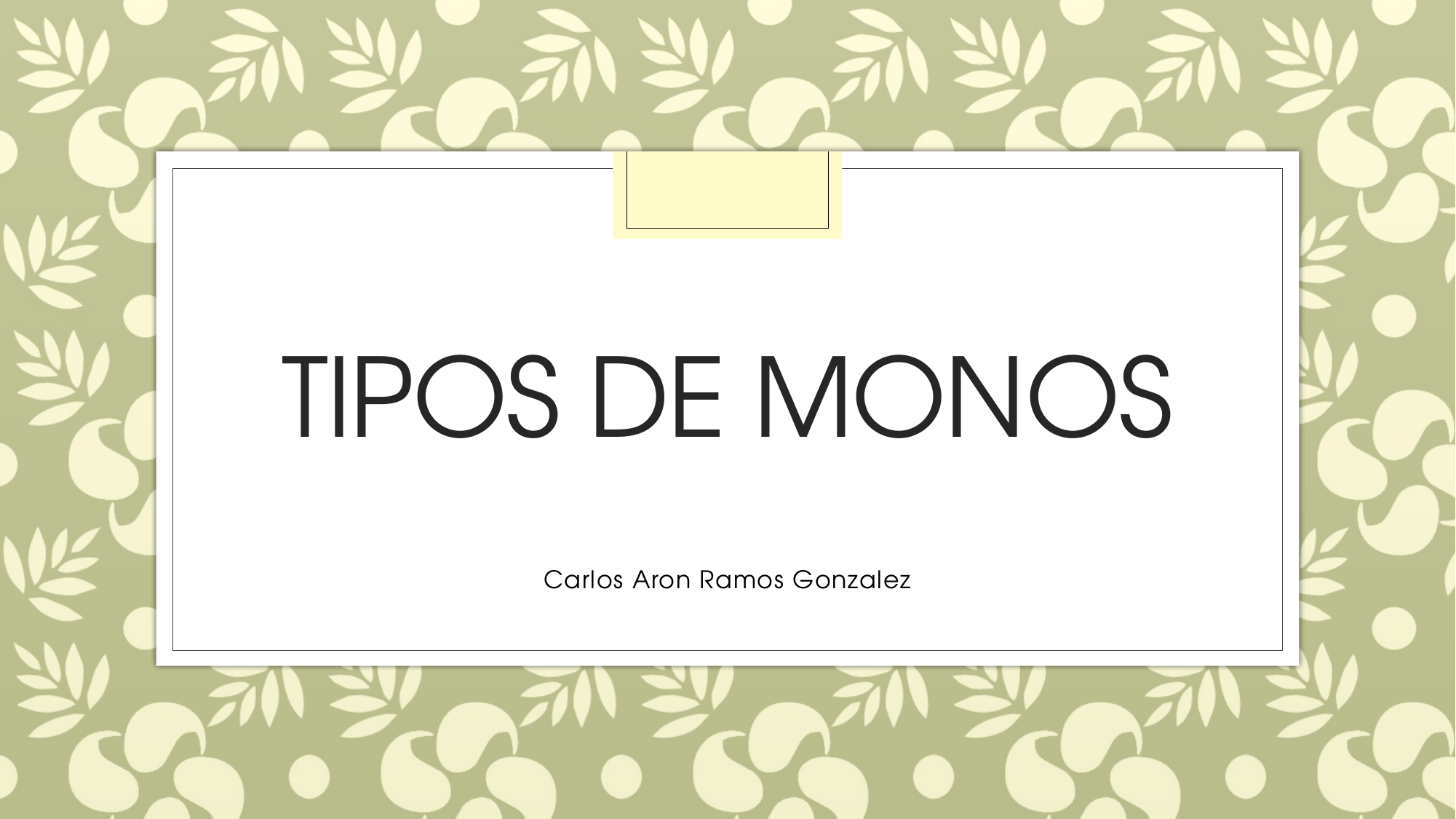

# Tipos de monos
Carlos Aron Ramos Gonzalez